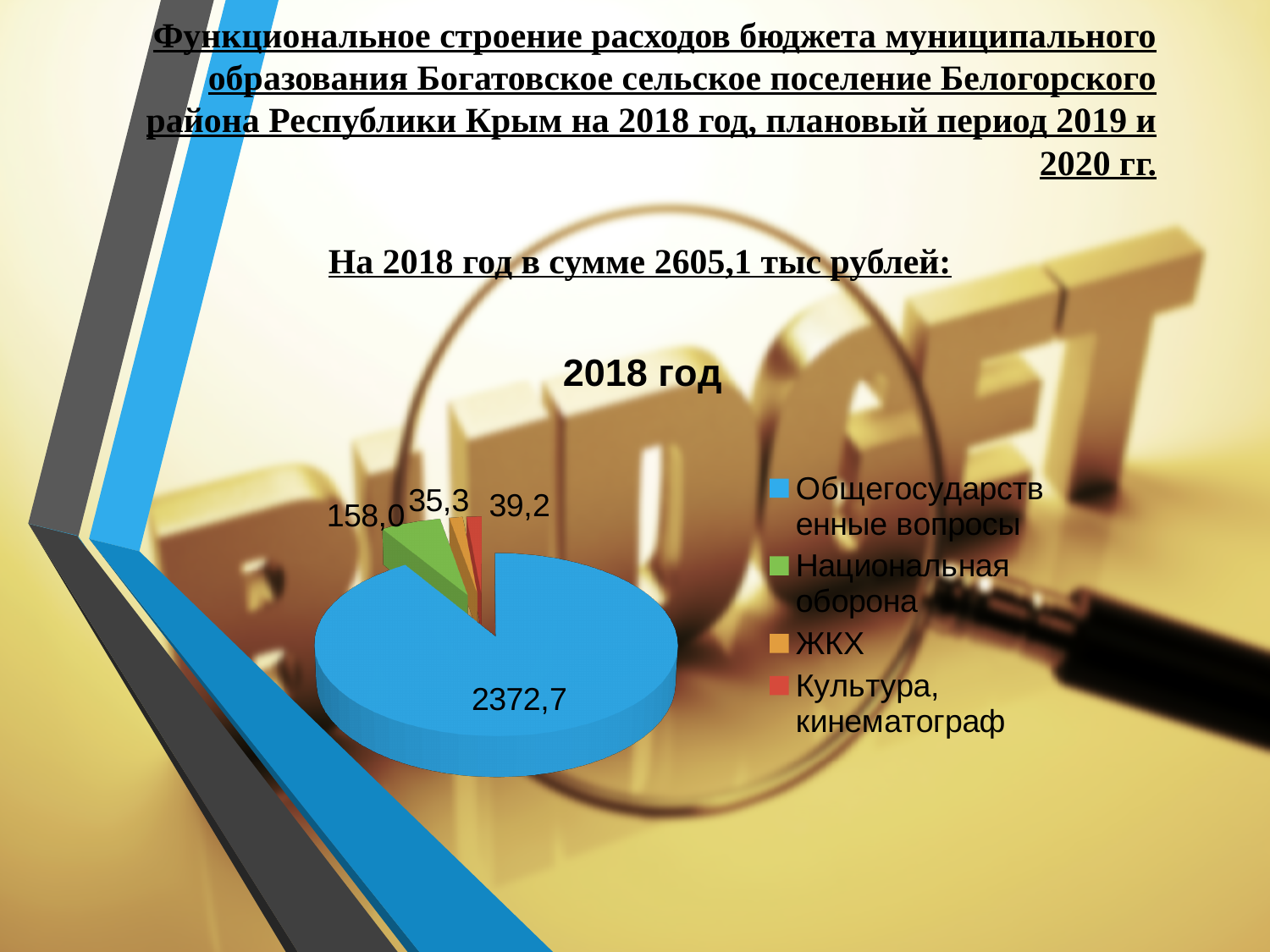

# Функциональное строение расходов бюджета муниципального образования Богатовское сельское поселение Белогорского района Республики Крым на 2018 год, плановый период 2019 и 2020 гг.
На 2018 год в сумме 2605,1 тыс рублей:

[unsupported chart]